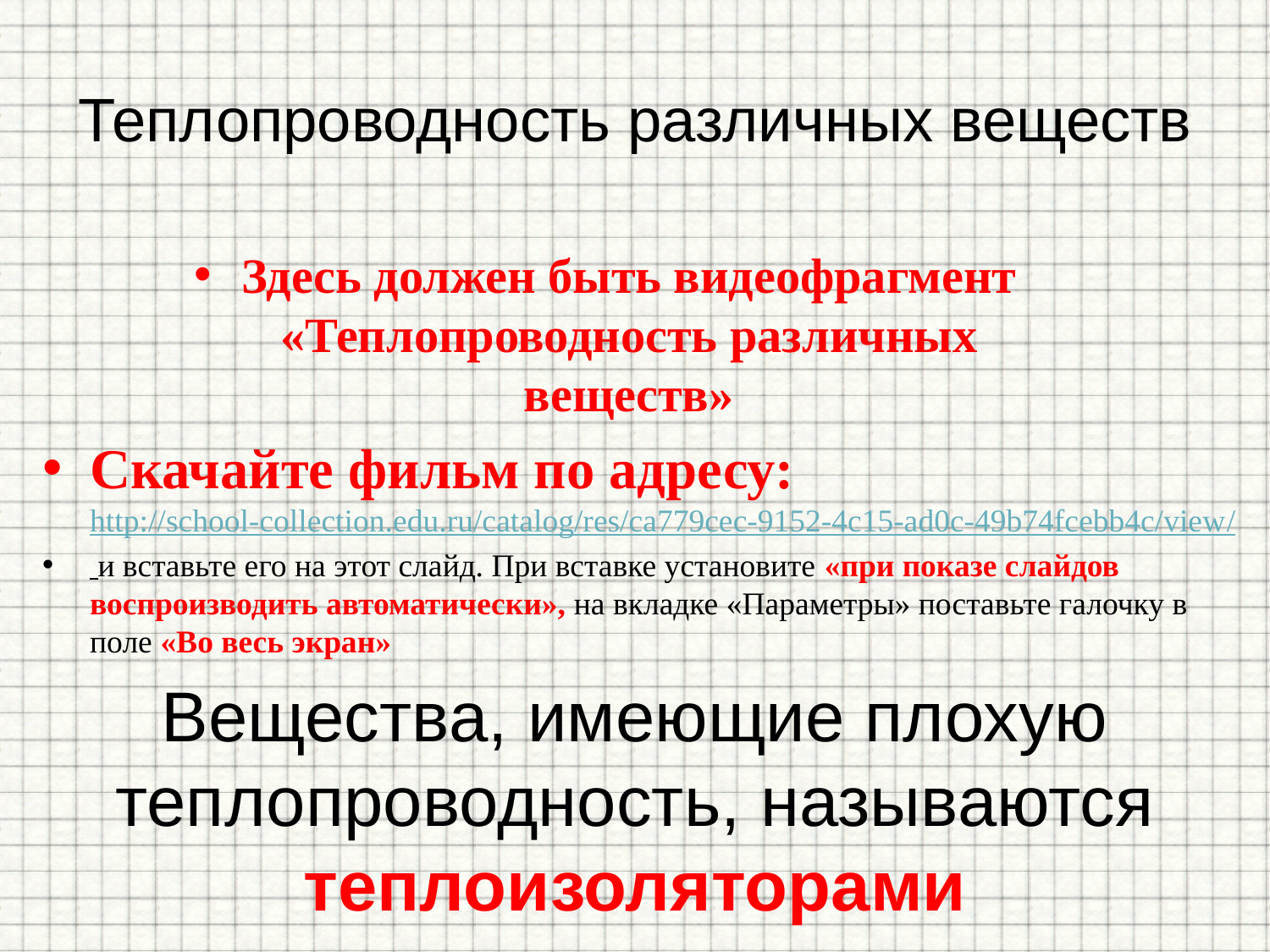

# Теплопроводность различных веществ
Здесь должен быть видеофрагмент «Теплопроводность различных веществ»
Скачайте фильм по адресу: http://school-collection.edu.ru/catalog/res/ca779cec-9152-4c15-ad0c-49b74fcebb4c/view/
 и вставьте его на этот слайд. При вставке установите «при показе слайдов воспроизводить автоматически», на вкладке «Параметры» поставьте галочку в поле «Во весь экран»
Вещества, имеющие плохую теплопроводность, называются теплоизоляторами